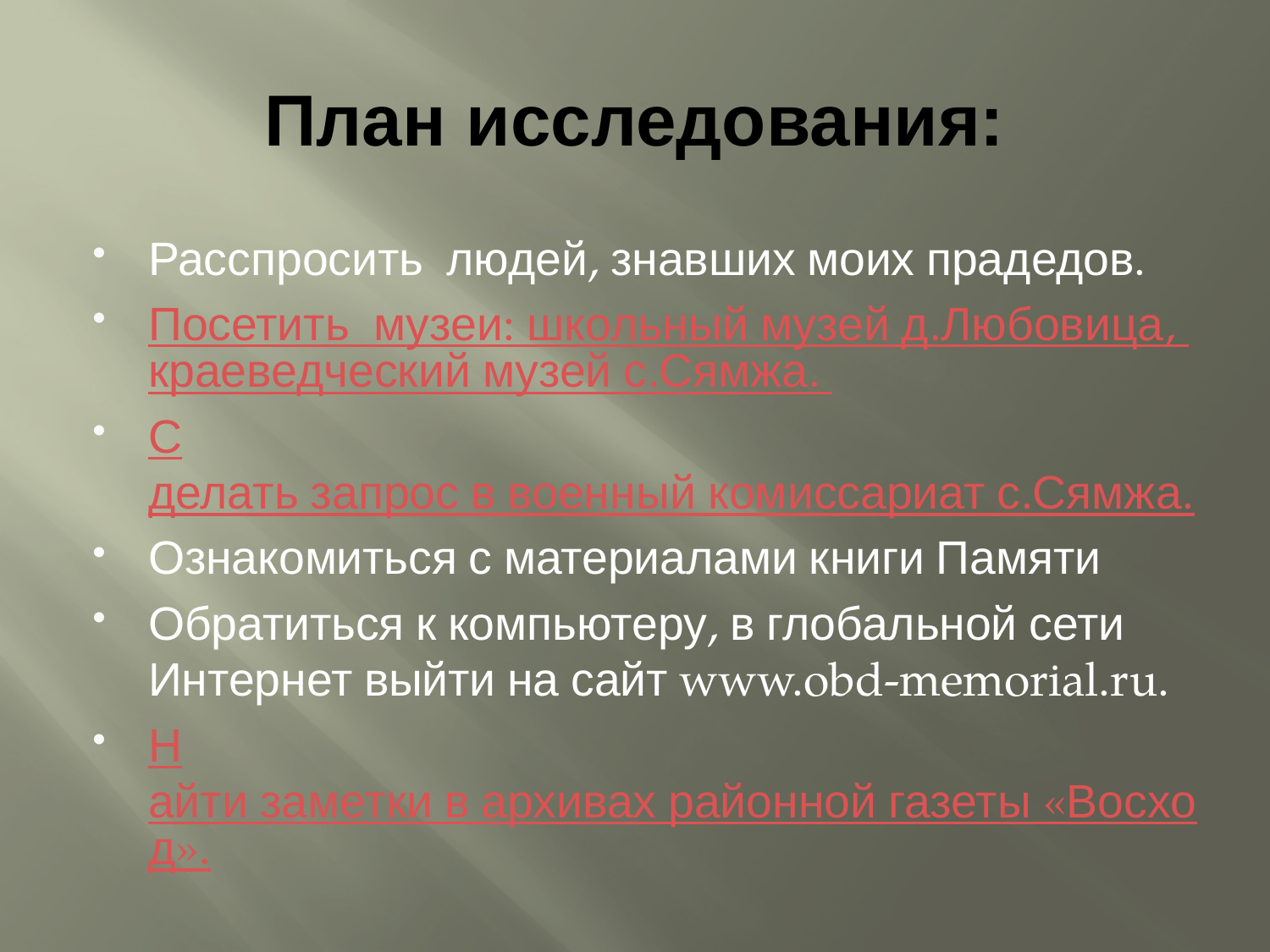

# План исследования:
Расспросить  людей, знавших моих прадедов.
Посетить  музеи: школьный музей д.Любовица, краеведческий музей с.Сямжа.
Сделать запрос в военный комиссариат с.Сямжа.
Ознакомиться с материалами книги Памяти
Обратиться к компьютеру, в глобальной сети Интернет выйти на сайт www.obd-memorial.ru.
Найти заметки в архивах районной газеты «Восход».